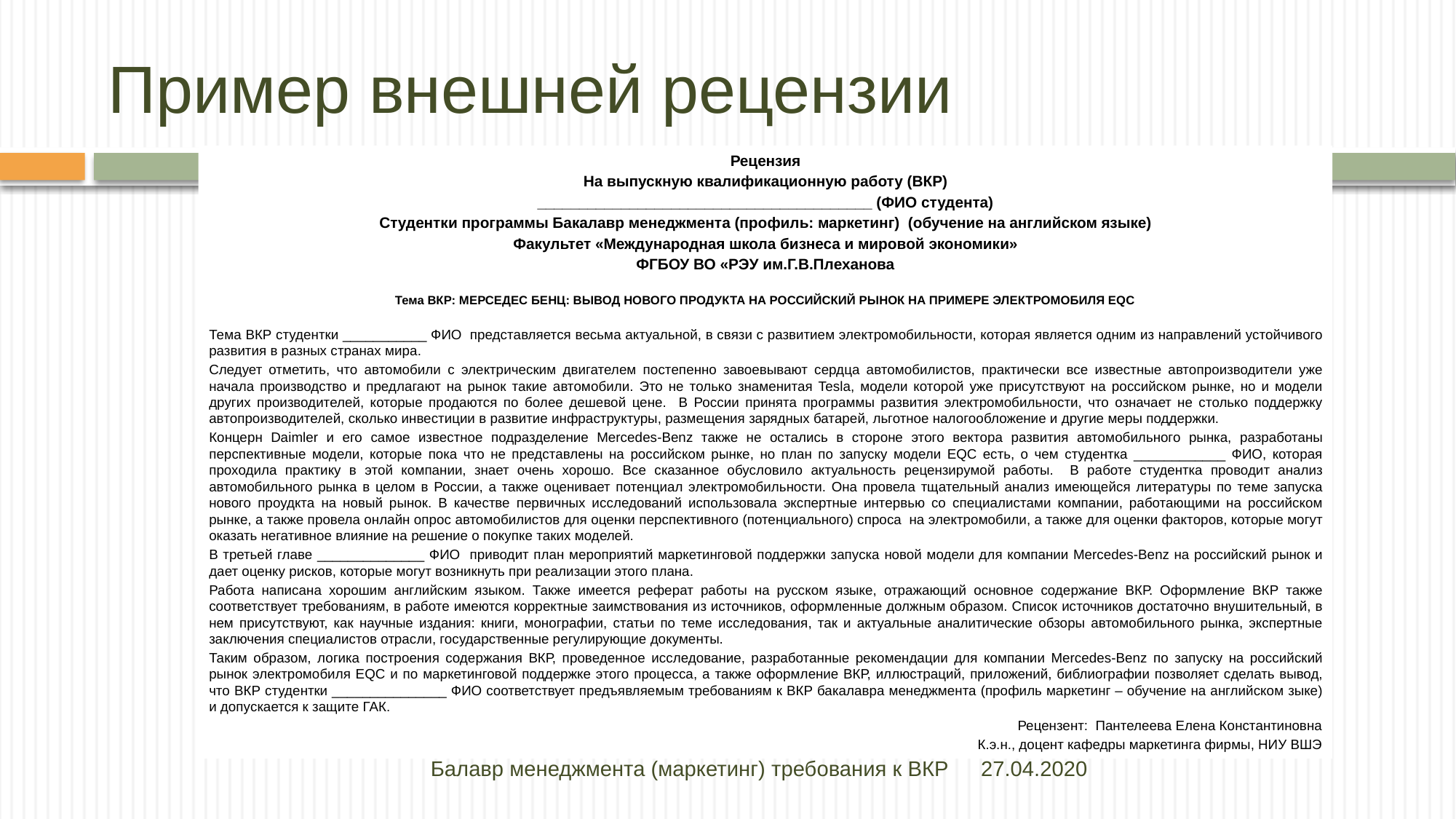

# Пример внешней рецензии
Рецензия
На выпускную квалификационную работу (ВКР)
________________________________________ (ФИО студента)
Студентки программы Бакалавр менеджмента (профиль: маркетинг)  (обучение на английском языке)
Факультет «Международная школа бизнеса и мировой экономики»
ФГБОУ ВО «РЭУ им.Г.В.Плеханова

Тема ВКР: МЕРСЕДЕС БЕНЦ: ВЫВОД НОВОГО ПРОДУКТА НА РОССИЙСКИЙ РЫНОК НА ПРИМЕРЕ ЭЛЕКТРОМОБИЛЯ EQC

Тема ВКР студентки ___________ ФИО  представляется весьма актуальной, в связи с развитием электромобильности, которая является одним из направлений устойчивого развития в разных странах мира.
Следует отметить, что автомобили с электрическим двигателем постепенно завоевывают сердца автомобилистов, практически все известные автопроизводители уже начала производство и предлагают на рынок такие автомобили. Это не только знаменитая Tesla, модели которой уже присутствуют на российском рынке, но и модели других производителей, которые продаются по более дешевой цене.  В России принята программы развития электромобильности, что означает не столько поддержку автопроизводителей, сколько инвестиции в развитие инфраструктуры, размещения зарядных батарей, льготное налогообложение и другие меры поддержки.
Концерн Daimler и его самое известное подразделение Mercedes-Benz также не остались в стороне этого вектора развития автомобильного рынка, разработаны перспективные модели, которые пока что не представлены на российском рынке, но план по запуску модели EQC есть, о чем студентка ____________ ФИО, которая проходила практику в этой компании, знает очень хорошо. Все сказанное обусловило актуальность рецензирумой работы.  В работе студентка проводит анализ автомобильного рынка в целом в России, а также оценивает потенциал электромобильности. Она провела тщательный анализ имеющейся литературы по теме запуска нового проудкта на новый рынок. В качестве первичных исследований использовала экспертные интервью со специалистами компании, работающими на российском рынке, а также провела онлайн опрос автомобилистов для оценки перспективного (потенциального) спроса  на электромобили, а также для оценки факторов, которые могут оказать негативное влияние на решение о покупке таких моделей.
В третьей главе ______________ ФИО  приводит план мероприятий маркетинговой поддержки запуска новой модели для компании Mercedes-Benz на российский рынок и дает оценку рисков, которые могут возникнуть при реализации этого плана.
Работа написана хорошим английским языком. Также имеется реферат работы на русском языке, отражающий основное содержание ВКР. Оформление ВКР также соответствует требованиям, в работе имеются корректные заимствования из источников, оформленные должным образом. Список источников достаточно внушительный, в нем присутствуют, как научные издания: книги, монографии, статьи по теме исследования, так и актуальные аналитические обзоры автомобильного рынка, экспертные заключения специалистов отрасли, государственные регулирующие документы.
Таким образом, логика построения содержания ВКР, проведенное исследование, разработанные рекомендации для компании Mercedes-Benz по запуску на российский рынок электромобиля EQC и по маркетинговой поддержке этого процесса, а также оформление ВКР, иллюстраций, приложений, библиографии позволяет сделать вывод, что ВКР студентки _______________ ФИО соответствует предъявляемым требованиям к ВКР бакалавра менеджмента (профиль маркетинг – обучение на английском зыке) и допускается к защите ГАК.
Рецензент:  Пантелеева Елена Константиновна
К.э.н., доцент кафедры маркетинга фирмы, НИУ ВШЭ

Балавр менеджмента (маркетинг) требования к ВКР
27.04.2020